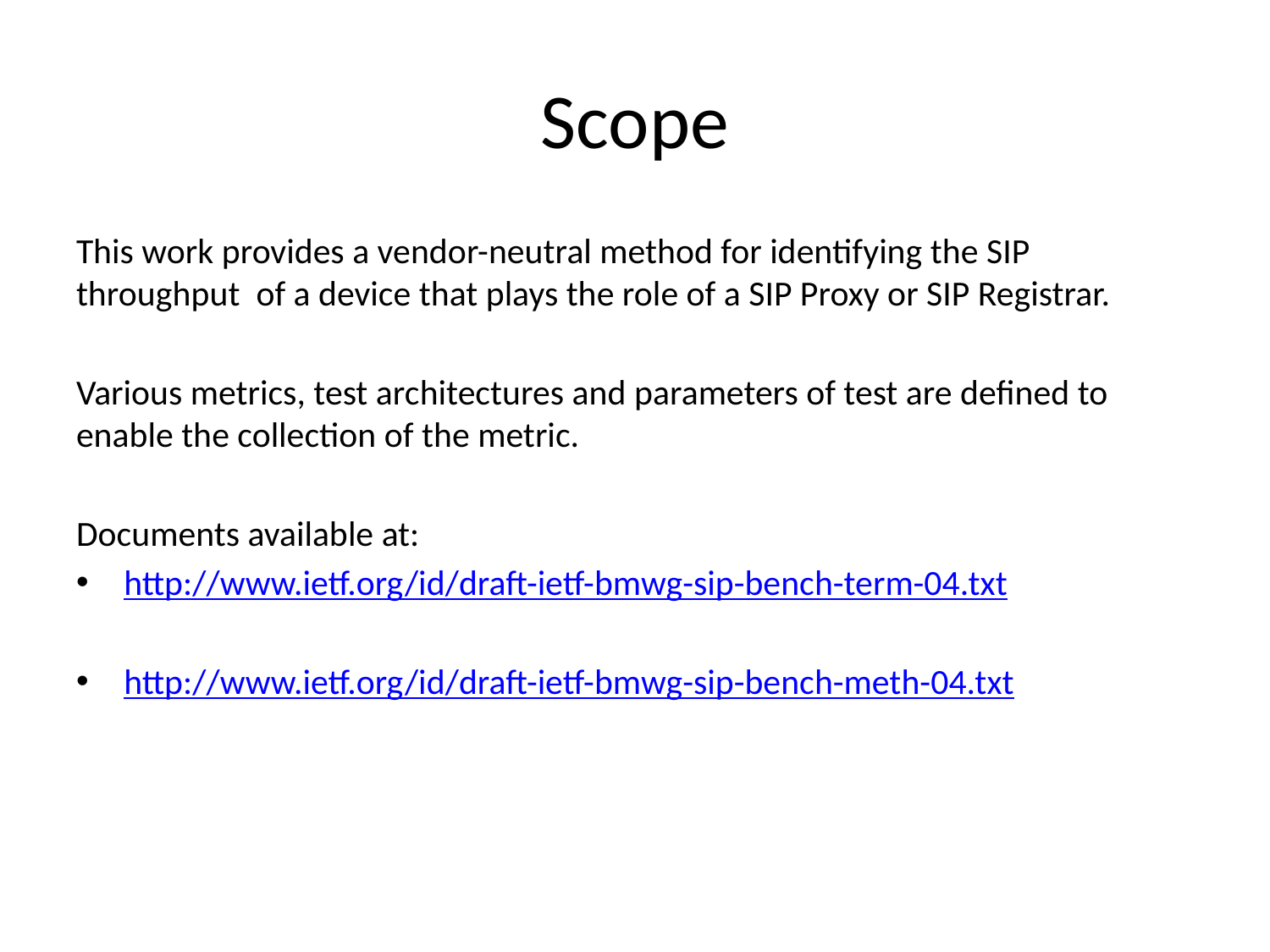

# Scope
This work provides a vendor-neutral method for identifying the SIP throughput  of a device that plays the role of a SIP Proxy or SIP Registrar.

Various metrics, test architectures and parameters of test are defined to enable the collection of the metric.

Documents available at:
http://www.ietf.org/id/draft-ietf-bmwg-sip-bench-term-04.txt

http://www.ietf.org/id/draft-ietf-bmwg-sip-bench-meth-04.txt